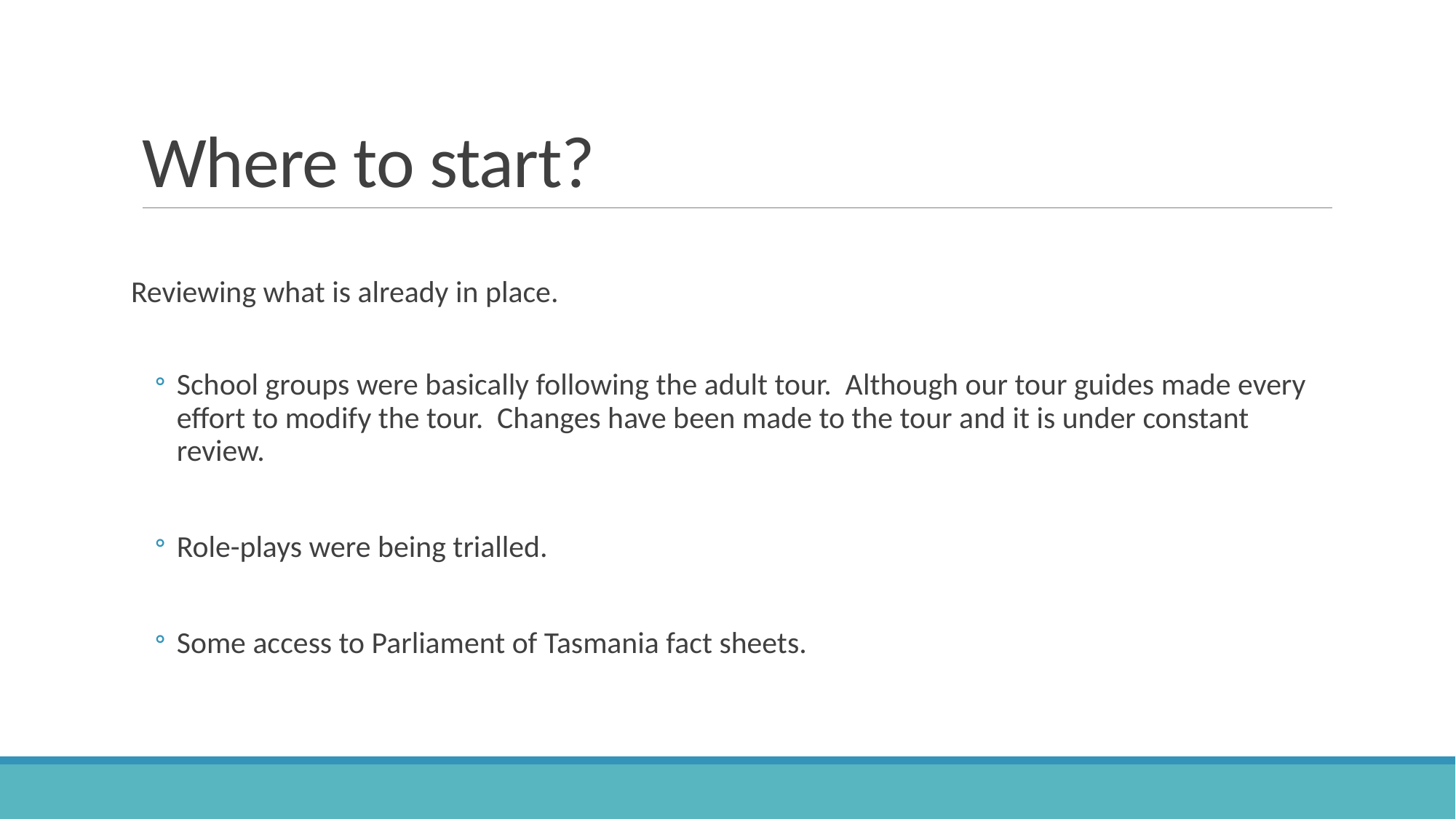

# Where to start?
Reviewing what is already in place.

School groups were basically following the adult tour.  Although our tour guides made every effort to modify the tour.  Changes have been made to the tour and it is under constant review.

Role-plays were being trialled.

Some access to Parliament of Tasmania fact sheets.